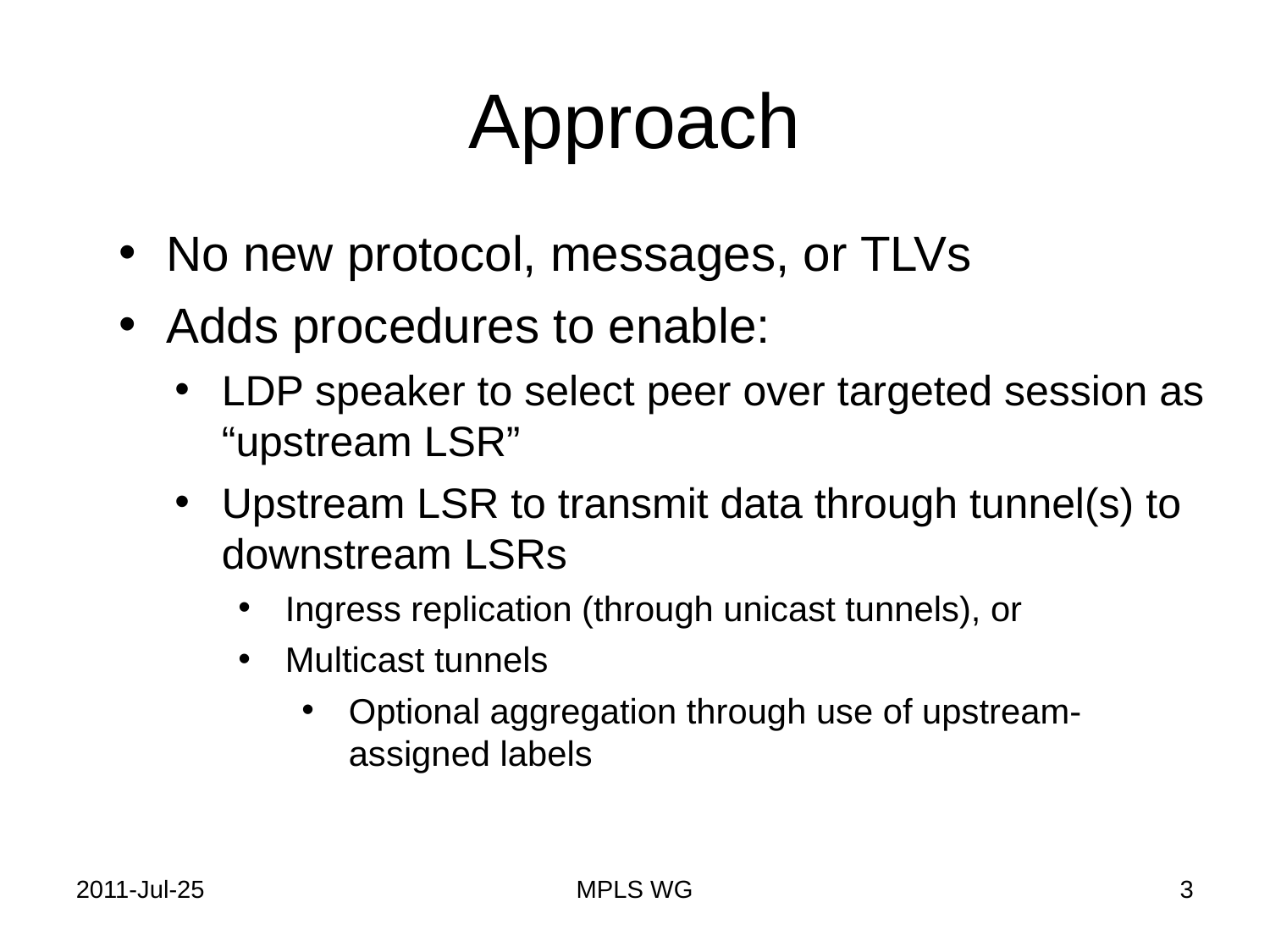

# Approach
No new protocol, messages, or TLVs
Adds procedures to enable:
LDP speaker to select peer over targeted session as “upstream LSR”
Upstream LSR to transmit data through tunnel(s) to downstream LSRs
Ingress replication (through unicast tunnels), or
Multicast tunnels
Optional aggregation through use of upstream-assigned labels
2011-Jul-25
MPLS WG
3